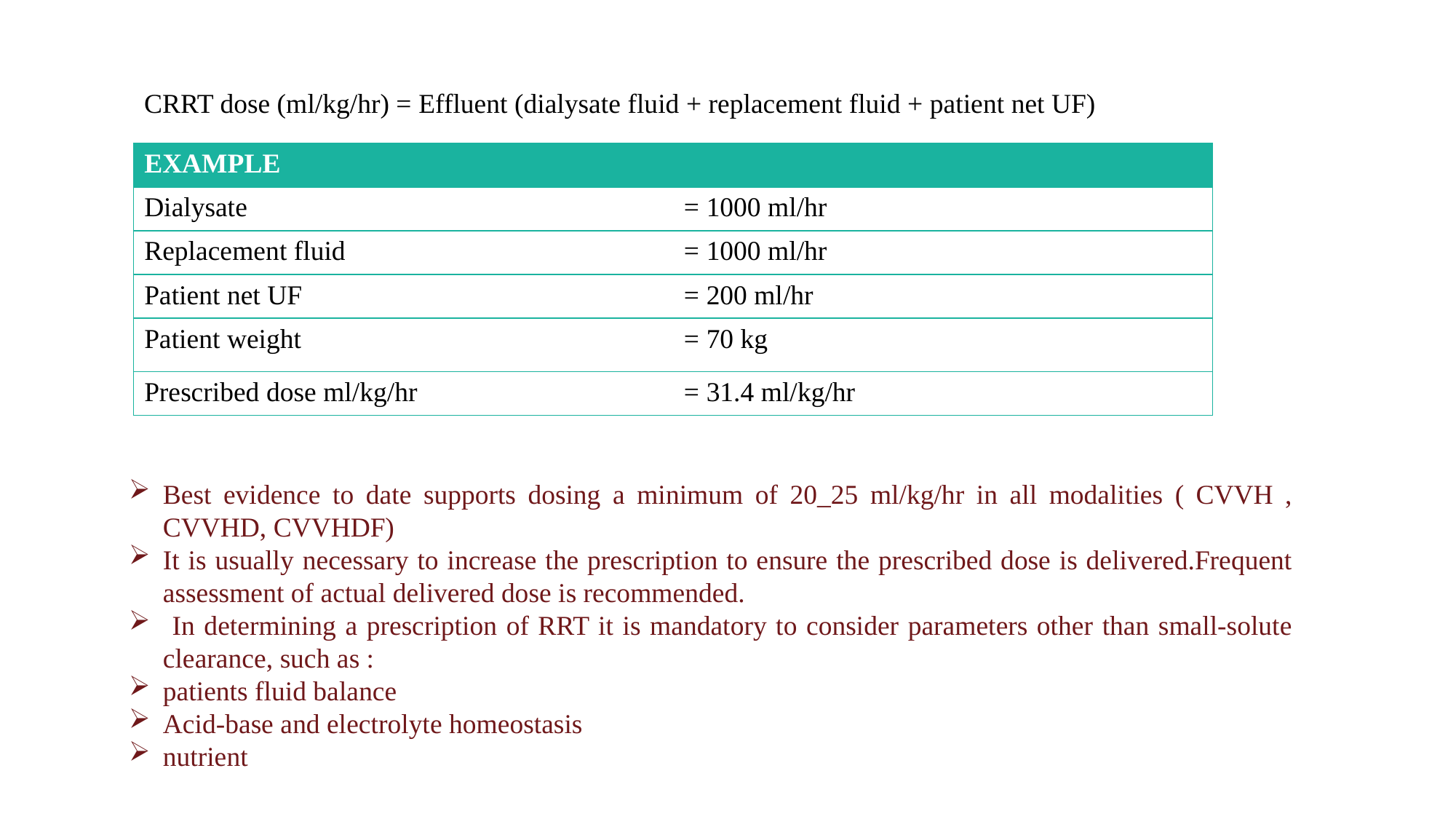

CRRT dose (ml/kg/hr) = Effluent (dialysate fluid + replacement fluid + patient net UF)
| EXAMPLE |  |
| --- | --- |
| Dialysate | = 1000 ml/hr |
| Replacement fluid | = 1000 ml/hr |
| Patient net UF | = 200 ml/hr |
| Patient weight | = 70 kg |
| Prescribed dose ml/kg/hr | = 31.4 ml/kg/hr |
Best evidence to date supports dosing a minimum of 20_25 ml/kg/hr in all modalities ( CVVH , CVVHD, CVVHDF)
It is usually necessary to increase the prescription to ensure the prescribed dose is delivered.Frequent assessment of actual delivered dose is recommended.
 In determining a prescription of RRT it is mandatory to consider parameters other than small-solute clearance, such as :
patients fluid balance
Acid-base and electrolyte homeostasis
nutrient